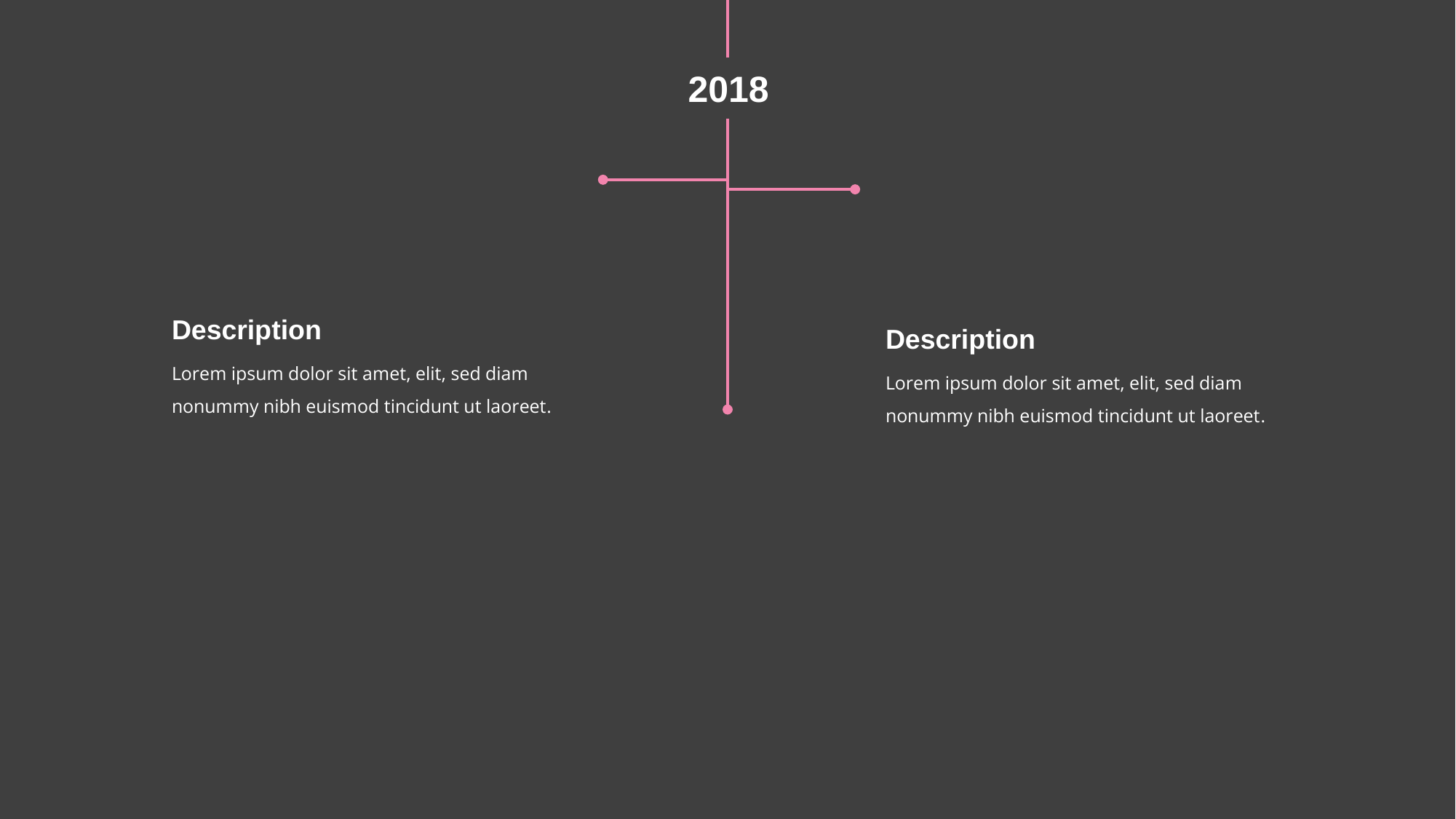

2018

Description
Description
Lorem ipsum dolor sit amet, elit, sed diam nonummy nibh euismod tincidunt ut laoreet.
Lorem ipsum dolor sit amet, elit, sed diam nonummy nibh euismod tincidunt ut laoreet.